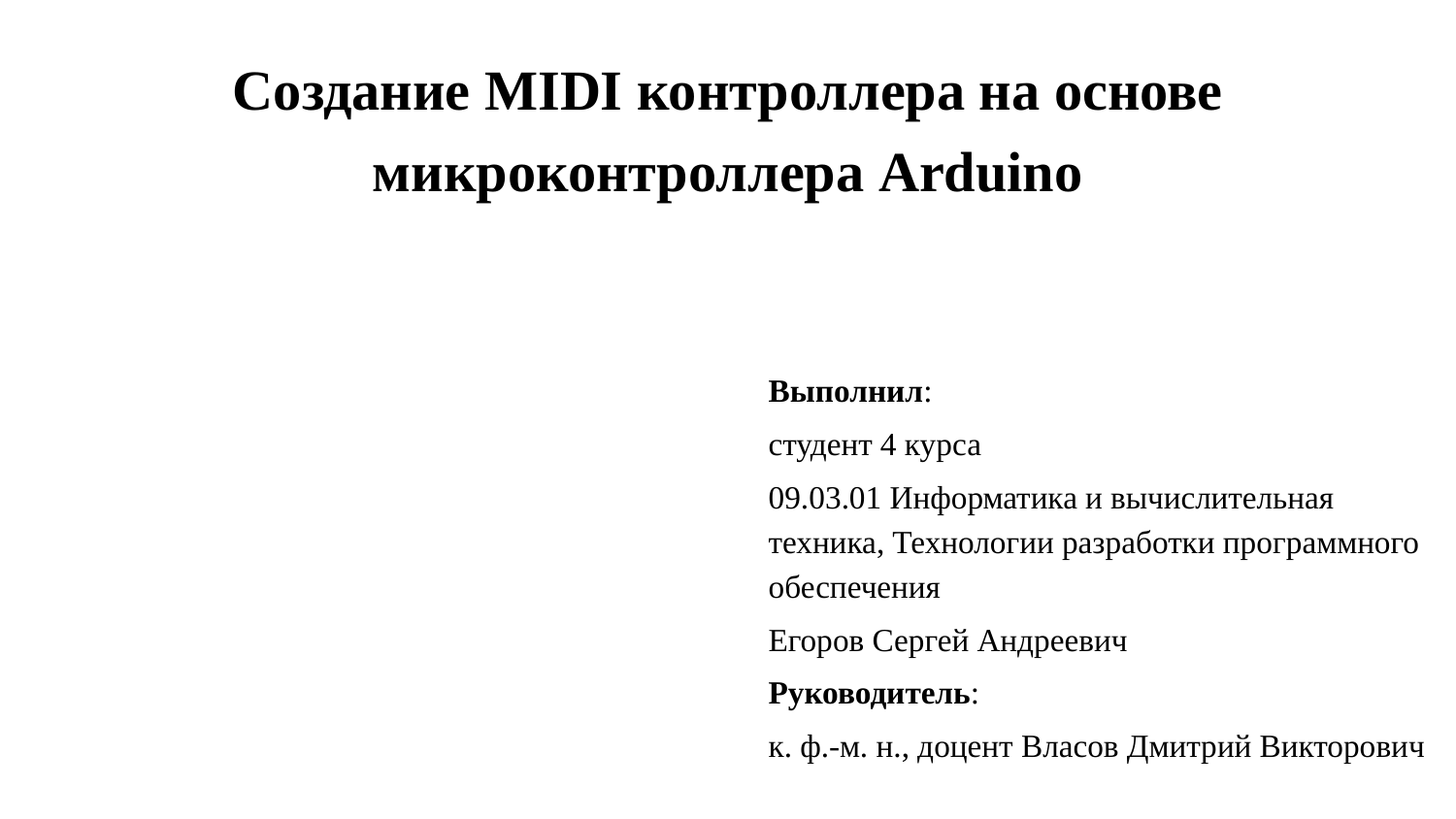

# Создание MIDI контроллера на основе микроконтроллера Arduino
Выполнил:
студент 4 курса
09.03.01 Информатика и вычислительная техника, Технологии разработки программного  обеспечения
Егоров Сергей Андреевич
Руководитель:
к. ф.-м. н., доцент Власов Дмитрий Викторович